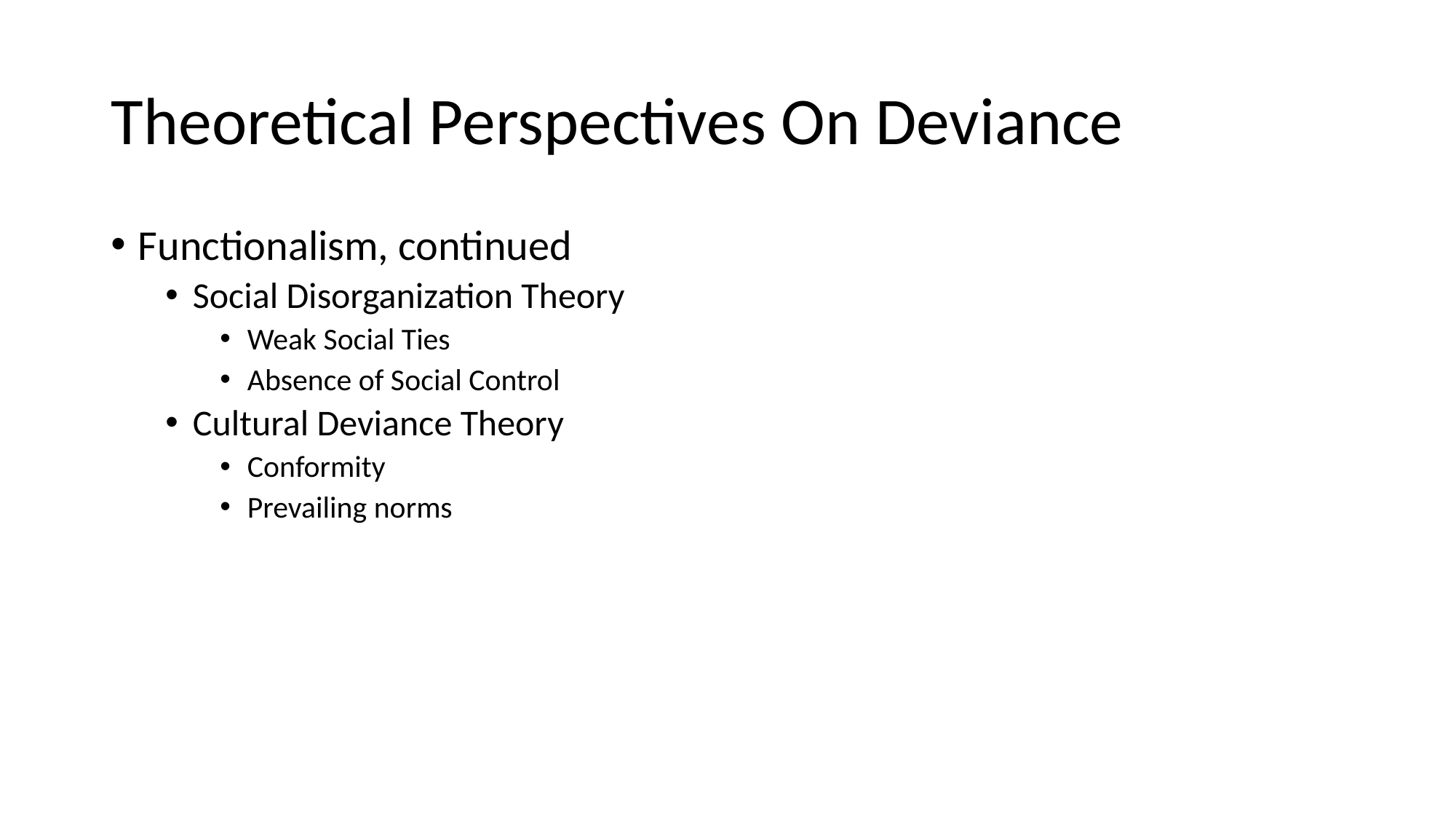

# Theoretical Perspectives On Deviance
Functionalism, continued
Social Disorganization Theory
Weak Social Ties
Absence of Social Control
Cultural Deviance Theory
Conformity
Prevailing norms